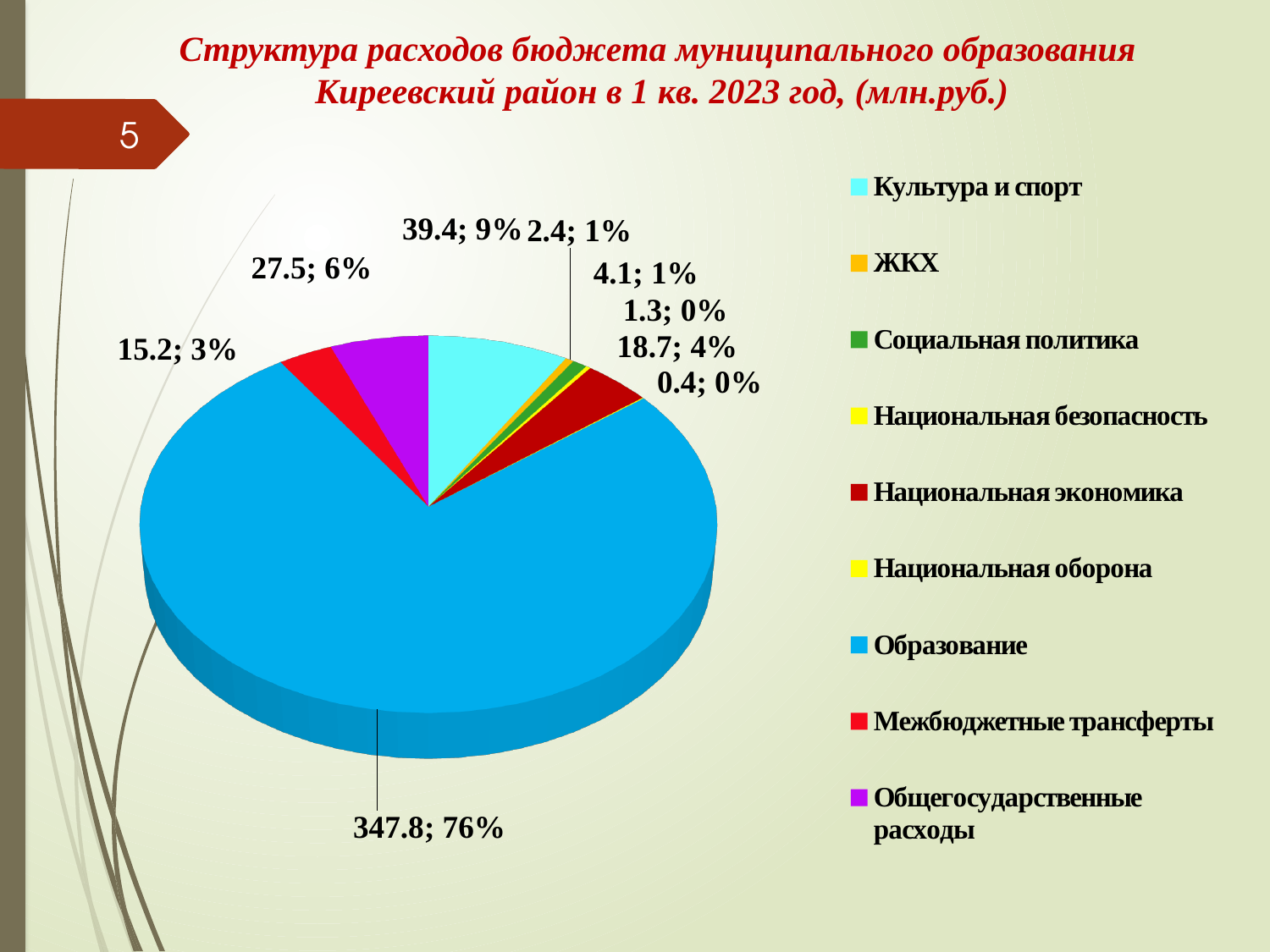

# Структура расходов бюджета муниципального образования Киреевский район в 1 кв. 2023 год, (млн.руб.)
5

[unsupported chart]